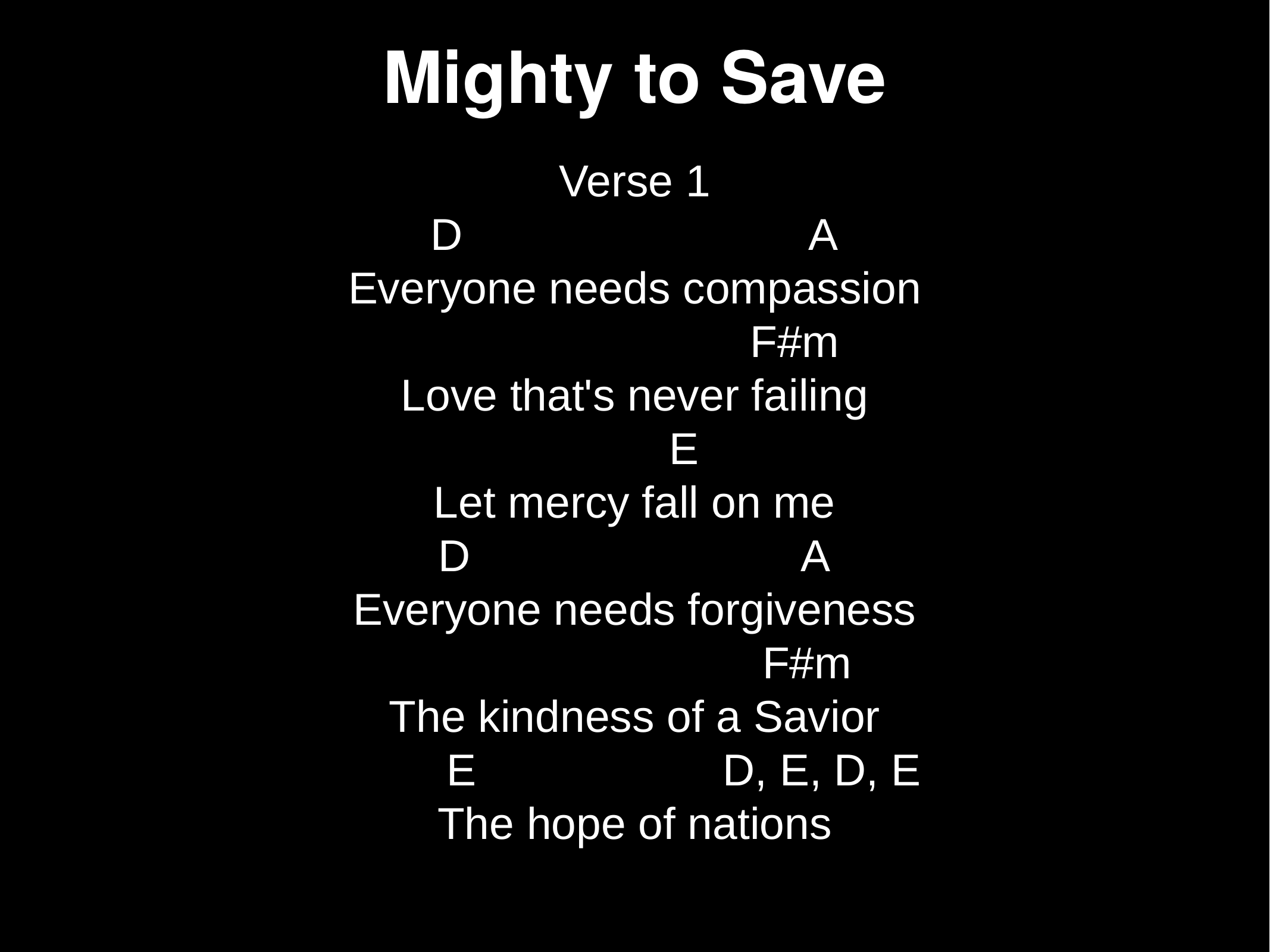

# Mighty to Save
Verse 1
D                            A
Everyone needs compassion
                          F#m
Love that's never failing
        E
Let mercy fall on me
D                           A
Everyone needs forgiveness
                            F#m
The kindness of a Savior
        E                    D, E, D, E
The hope of nations